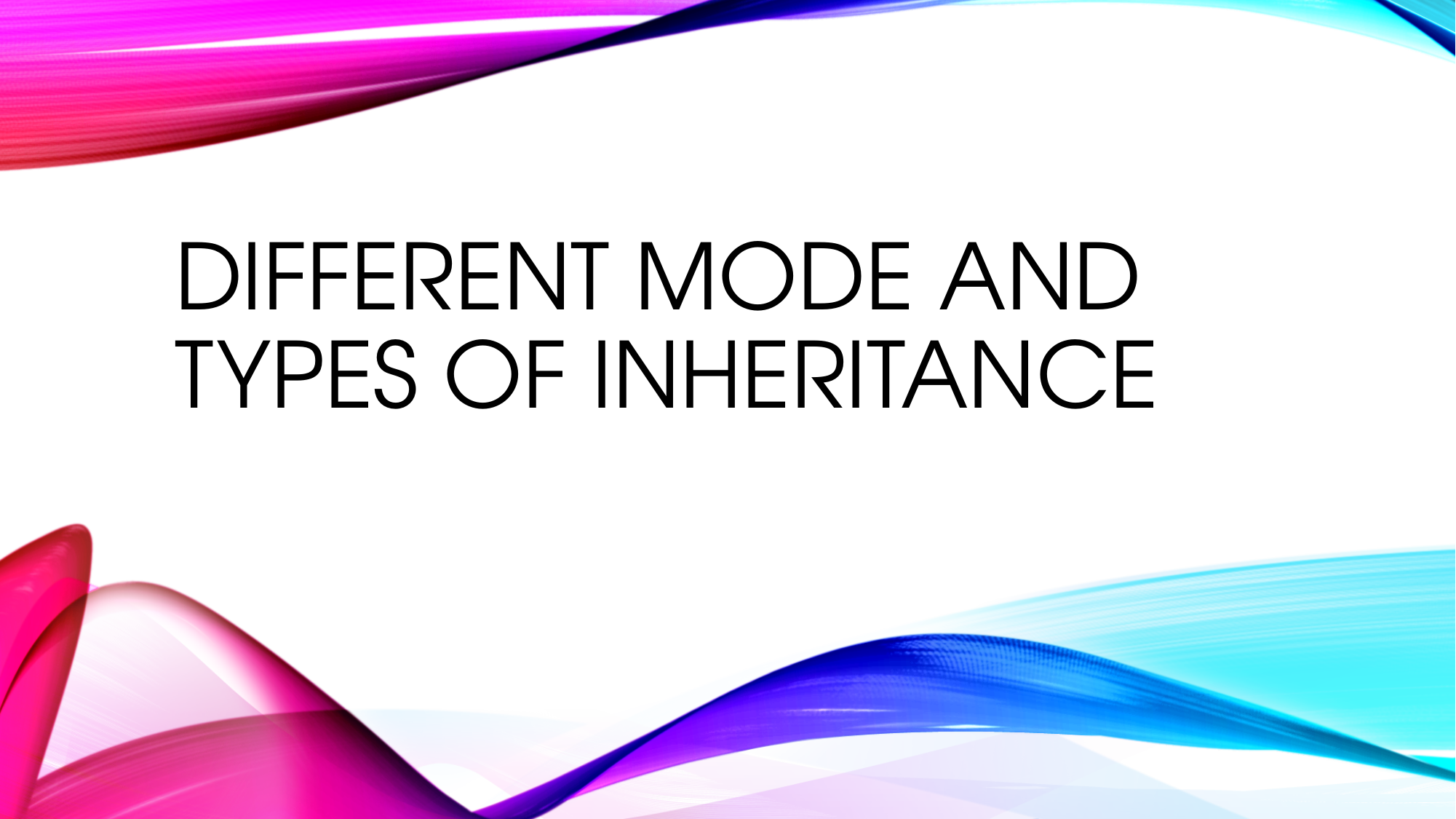

# Different mode and types of inheritance